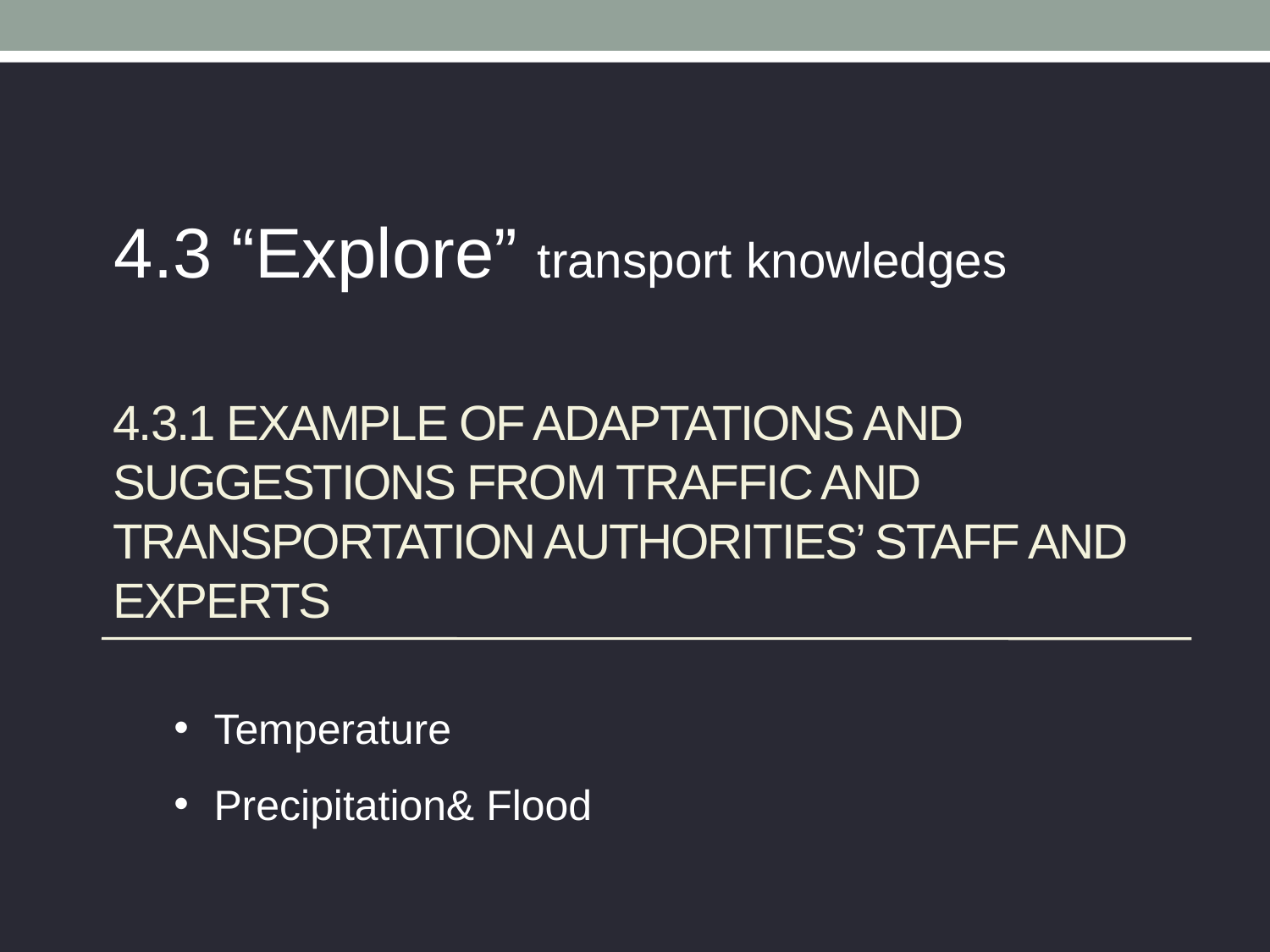

4.3 “Explore” transport knowledges
# 4.3.1 Example Of Adaptations and suggestions from traffic and transportation authorities’ staff and Experts
Temperature
Precipitation& Flood